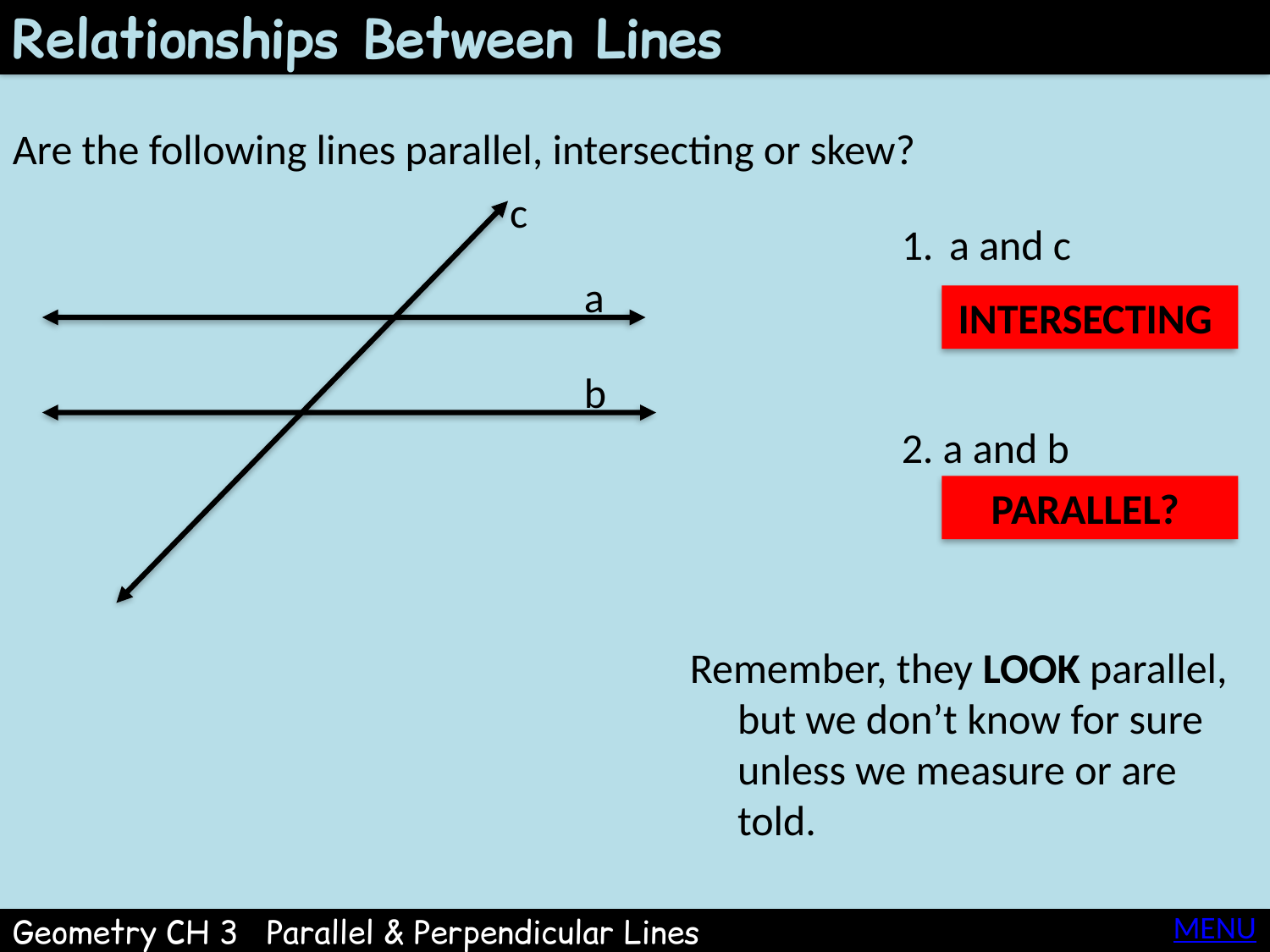

Relationships Between Lines
Are the following lines parallel, intersecting or skew?
c

a and c

2. a and b
a
INTERSECTING

b

PARALLEL?
Remember, they LOOK parallel, but we don’t know for sure unless we measure or are told.
MENU
Geometry CH 3	Parallel & Perpendicular Lines